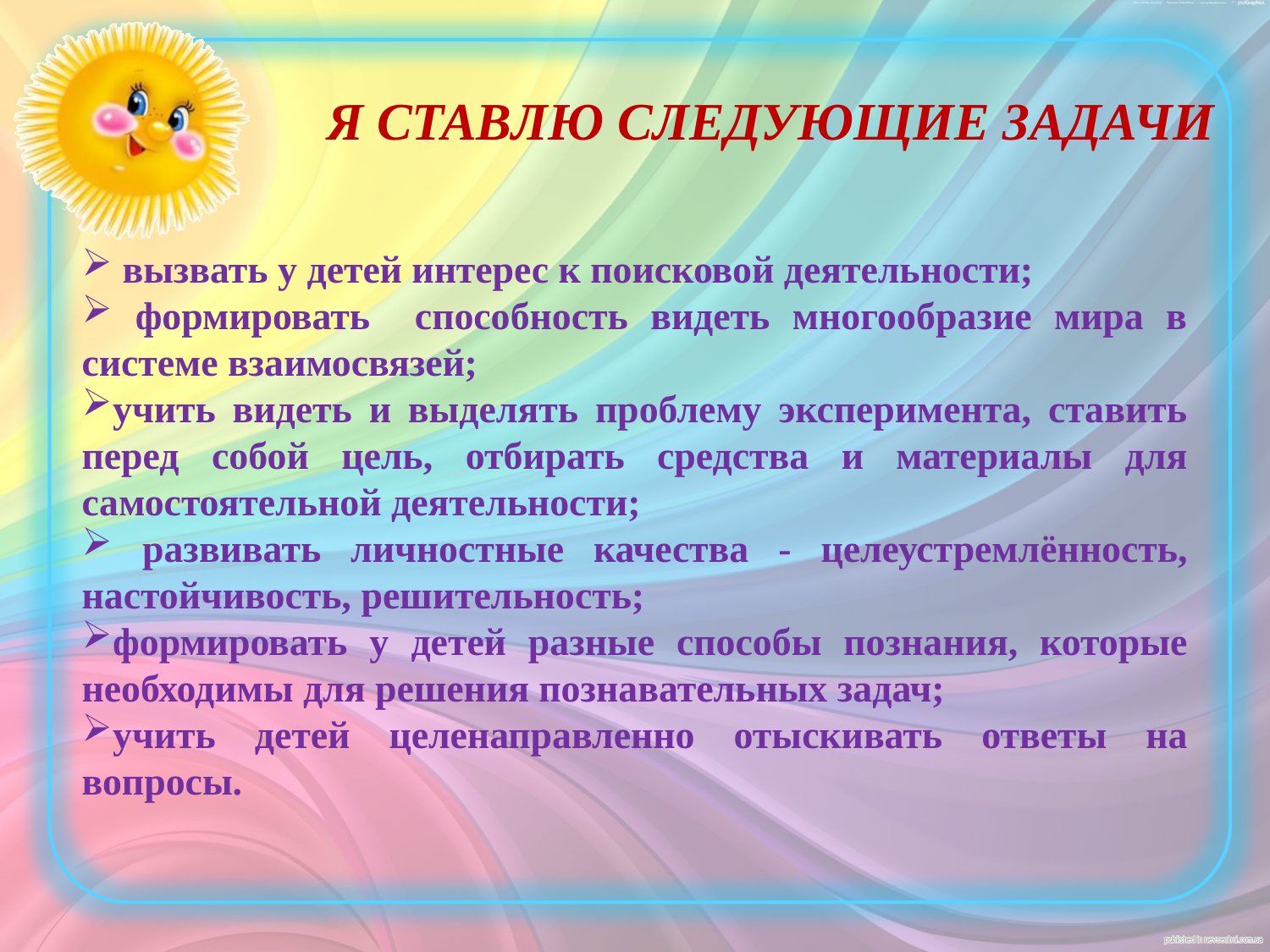

# Я ставлю следующие задачи
 вызвать у детей интерес к поисковой деятельности;
 формировать  способность видеть многообразие мира в системе взаимосвязей;
учить видеть и выделять проблему эксперимента, ставить перед собой цель, отбирать средства и материалы для самостоятельной деятельности;
 развивать личностные качества - целеустремлённость, настойчивость, решительность;
формировать у детей разные способы познания, которые необходимы для решения познавательных задач;
учить детей целенаправленно отыскивать ответы на вопросы.